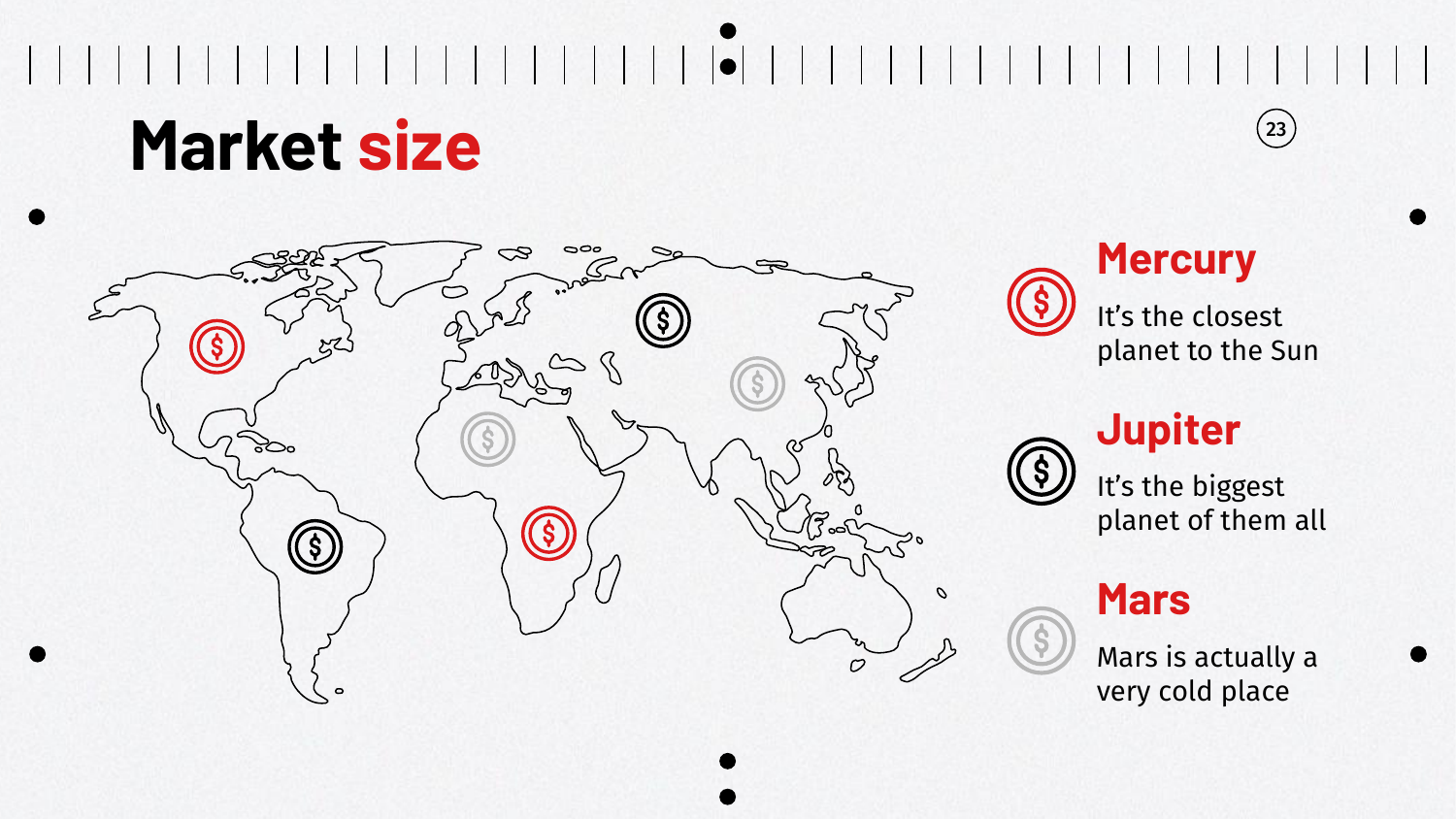

# Market size
23

Mercury

It’s the closest planet to the Sun

Jupiter

It’s the biggest planet of them all

Mars

Mars is actually a very cold place